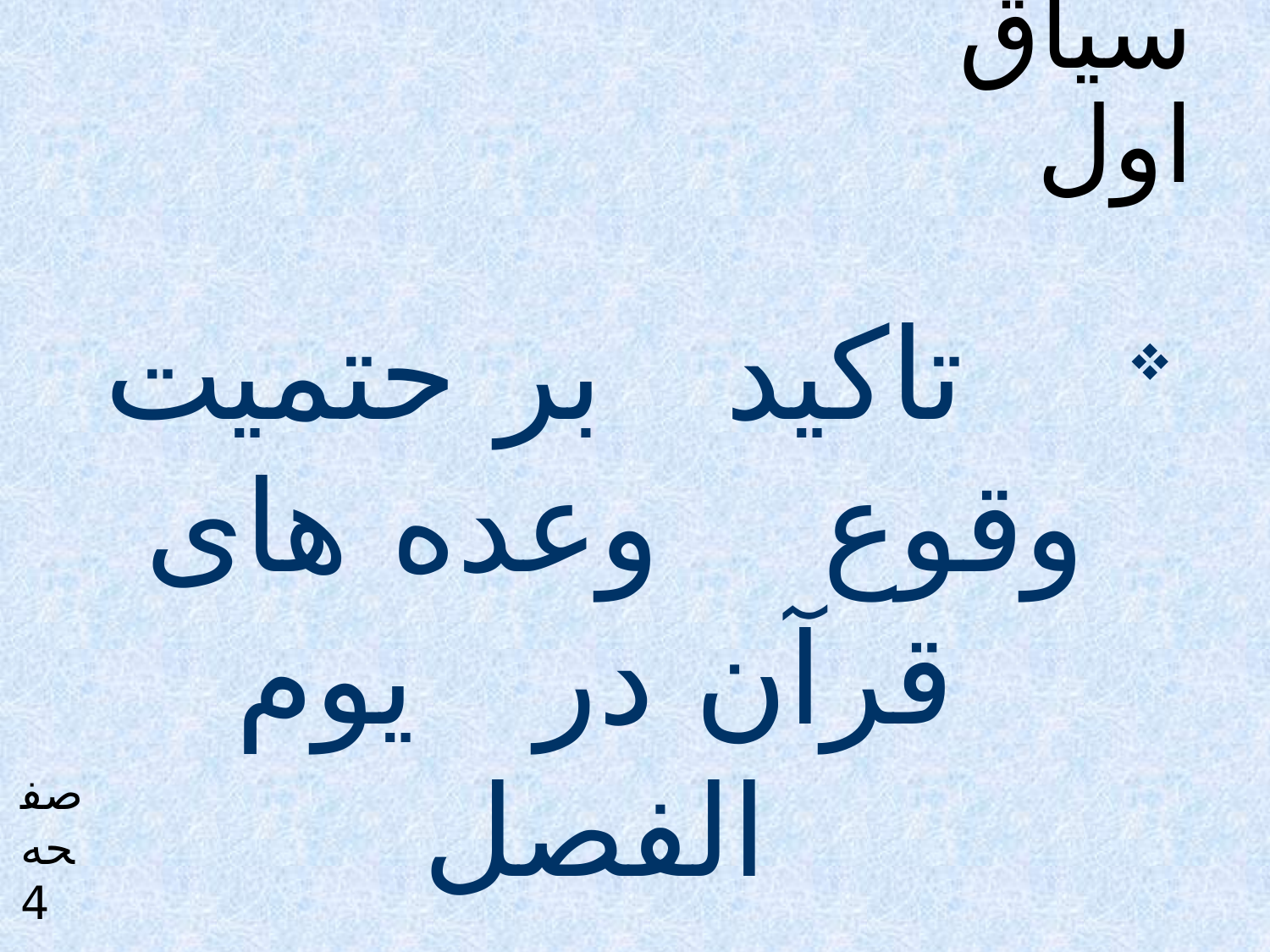

# جهت  هدایتی  سیاق   اول
    تاکید   بر حتمیت   وقوع    وعده های   قرآن در   یوم الفصل
    آنچه  به آن وعده داده می شوید، در روز بزرگی چون یوم الفصل تحقق خواهد یافت؛
 در این روز وای بر کسانی   که از  مکذبان این حقیقت   بوده اند.
صفحه 4